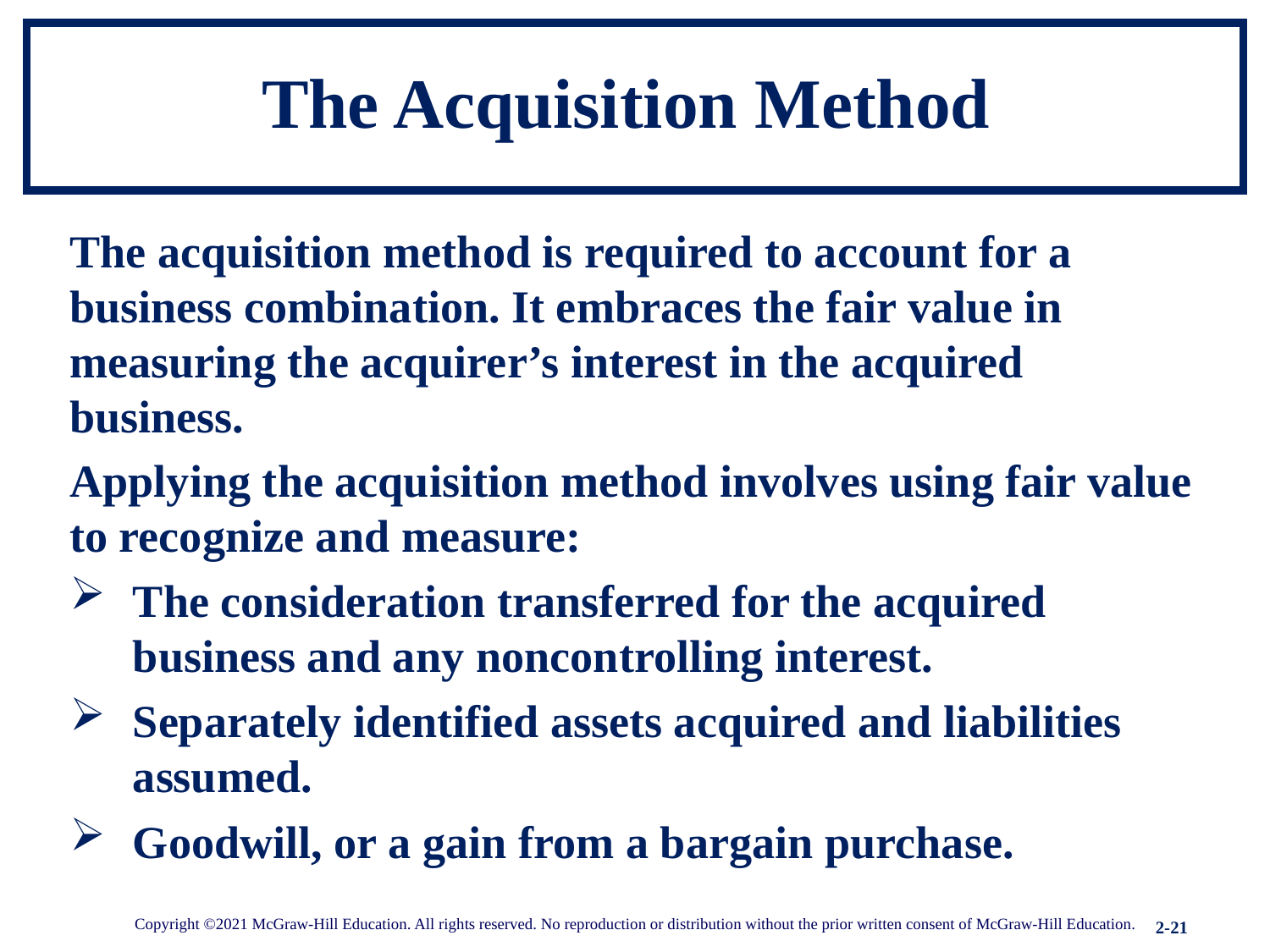

# The Acquisition Method
The acquisition method is required to account for a business combination. It embraces the fair value in measuring the acquirer’s interest in the acquired business.
Applying the acquisition method involves using fair value to recognize and measure:
The consideration transferred for the acquired business and any noncontrolling interest.
Separately identified assets acquired and liabilities assumed.
Goodwill, or a gain from a bargain purchase.
Copyright ©2021 McGraw-Hill Education. All rights reserved. No reproduction or distribution without the prior written consent of McGraw-Hill Education.
2-21